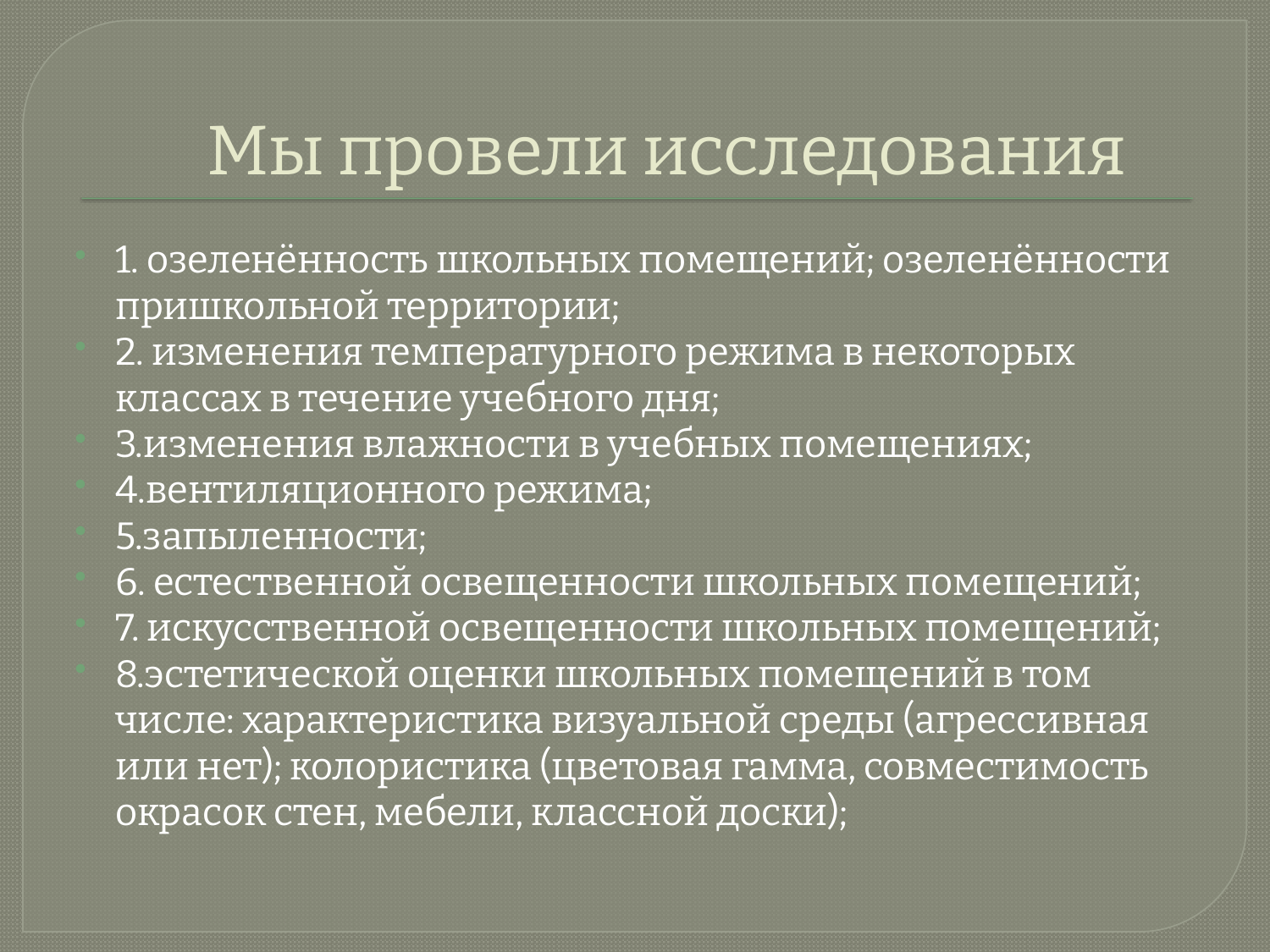

# Мы провели исследования
1. озеленённость школьных помещений; озеленённости пришкольной территории;
2. изменения температурного режима в некоторых классах в течение учебного дня;
3.изменения влажности в учебных помещениях;
4.вентиляционного режима;
5.запыленности;
6. естественной освещенности школьных помещений;
7. искусственной освещенности школьных помещений;
8.эстетической оценки школьных помещений в том числе: характеристика визуальной среды (агрессивная или нет); колористика (цветовая гамма, совместимость окрасок стен, мебели, классной доски);